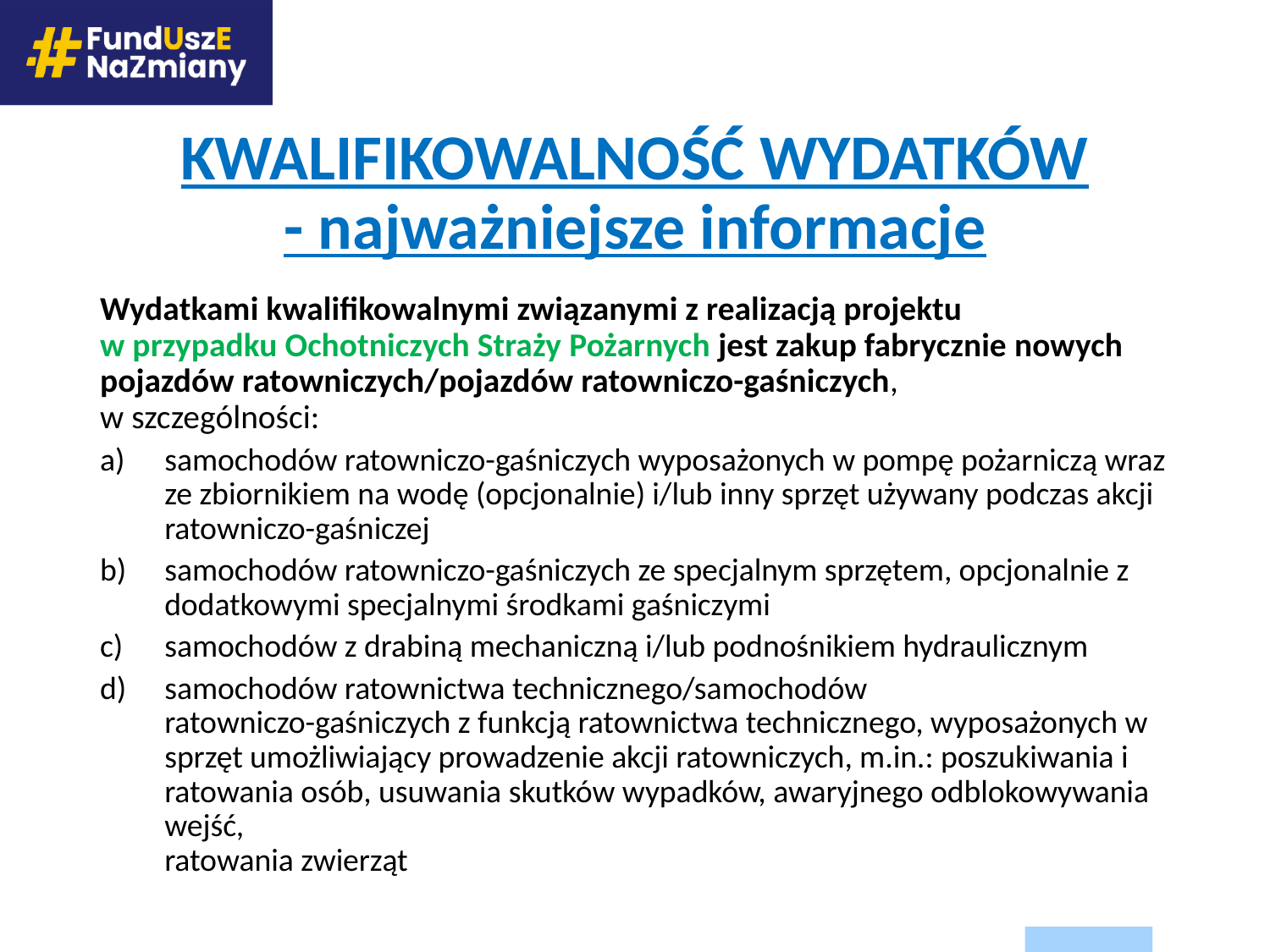

# KWALIFIKOWALNOŚĆ WYDATKÓW - najważniejsze informacje
Wydatkami kwalifikowalnymi związanymi z realizacją projektu
w przypadku Ochotniczych Straży Pożarnych jest zakup fabrycznie nowych pojazdów ratowniczych/pojazdów ratowniczo-gaśniczych,
w szczególności:
samochodów ratowniczo-gaśniczych wyposażonych w pompę pożarniczą wraz ze zbiornikiem na wodę (opcjonalnie) i/lub inny sprzęt używany podczas akcji ratowniczo-gaśniczej
samochodów ratowniczo-gaśniczych ze specjalnym sprzętem, opcjonalnie z dodatkowymi specjalnymi środkami gaśniczymi
samochodów z drabiną mechaniczną i/lub podnośnikiem hydraulicznym
samochodów ratownictwa technicznego/samochodów
ratowniczo-gaśniczych z funkcją ratownictwa technicznego, wyposażonych w sprzęt umożliwiający prowadzenie akcji ratowniczych, m.in.: poszukiwania i ratowania osób, usuwania skutków wypadków, awaryjnego odblokowywania wejść,
ratowania zwierząt